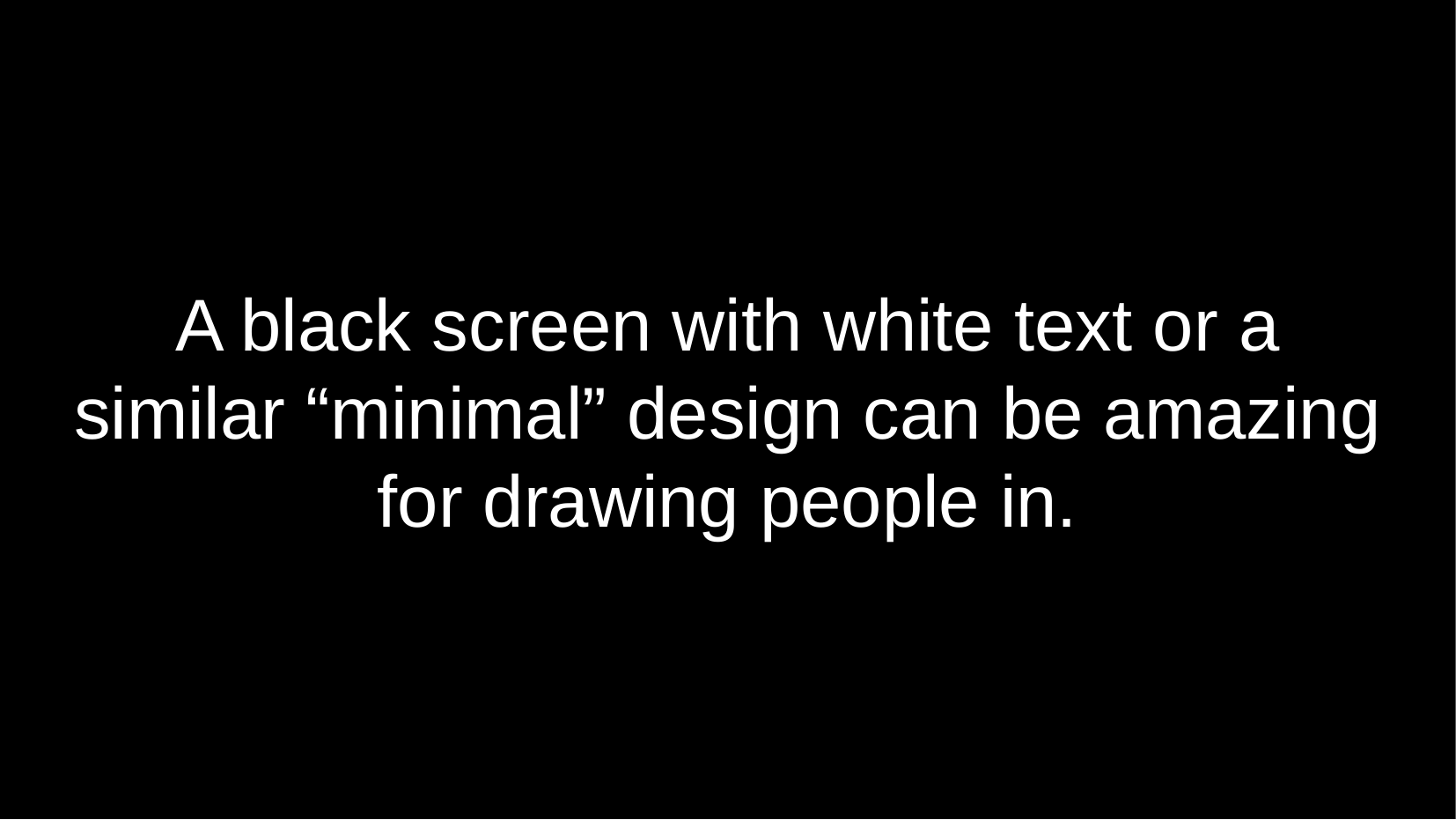

A black screen with white text or a similar “minimal” design can be amazing for drawing people in.